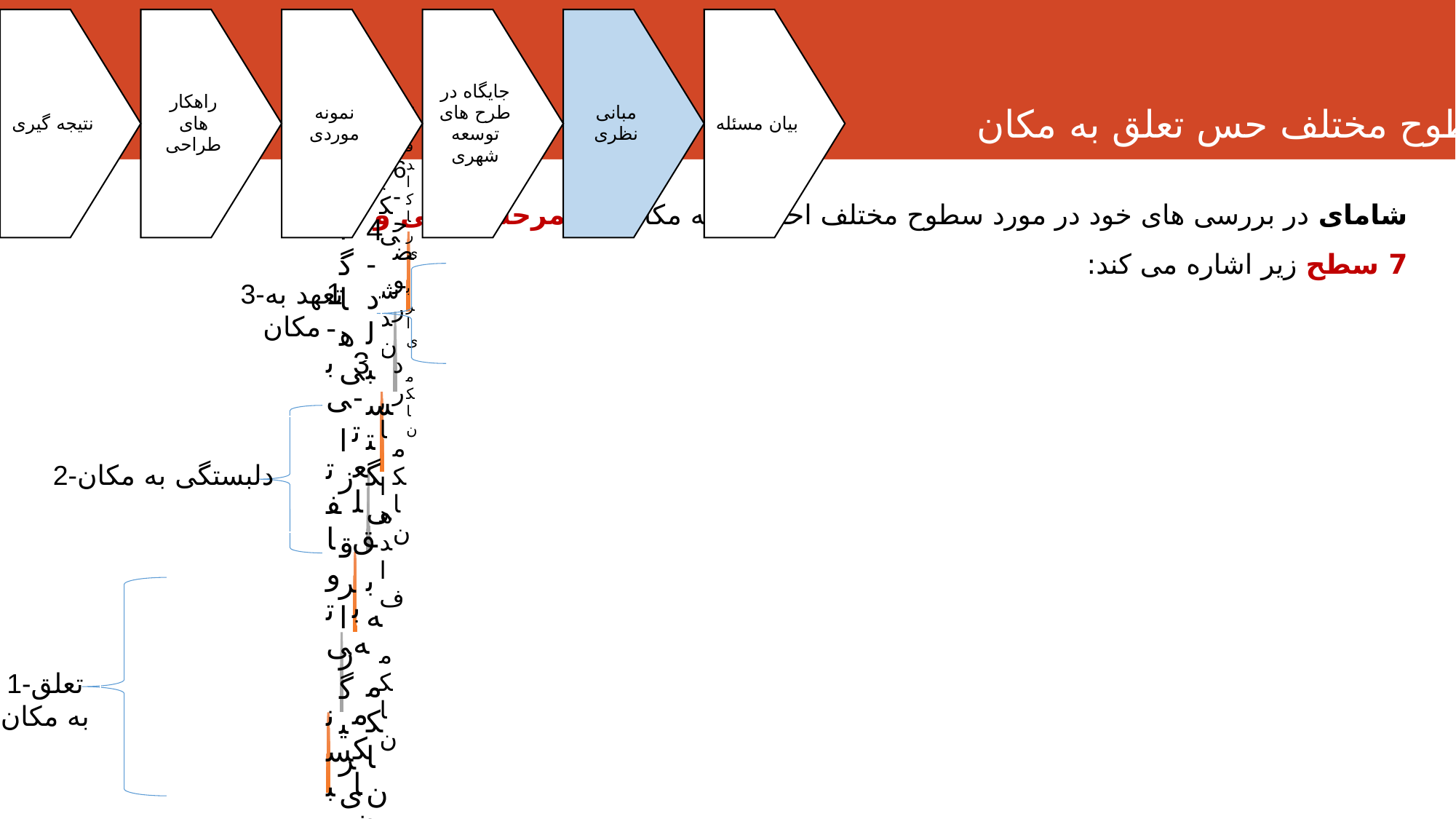

بیان مسئله
جایگاه در طرح های توسعه شهری
نمونه موردی
راهکار های طراحی
نتیجه گیری
مبانی نظری
سطوح مختلف حس تعلق به مکان
شامای در بررسی های خود در مورد سطوح مختلف احساس به مکان به 3مرحله اصلی و 7 سطح زیر اشاره می کند:

3-تعهد به مکان

2-دلبستگی به مکان

1-تعلق به مکان